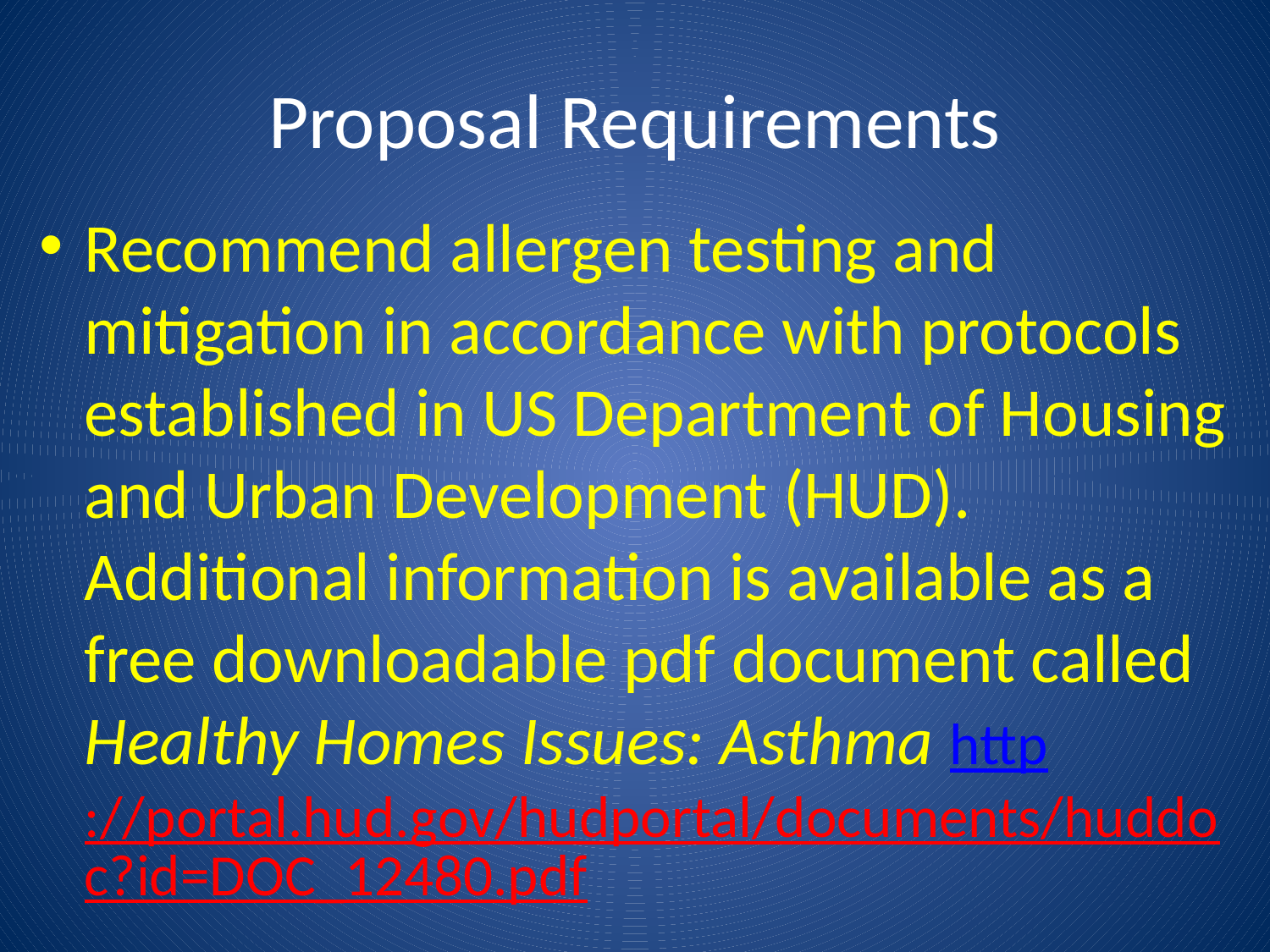

# Proposal Requirements
Recommend allergen testing and mitigation in accordance with protocols established in US Department of Housing and Urban Development (HUD).  Additional information is available as a free downloadable pdf document called Healthy Homes Issues: Asthma http://portal.hud.gov/hudportal/documents/huddoc?id=DOC_12480.pdf